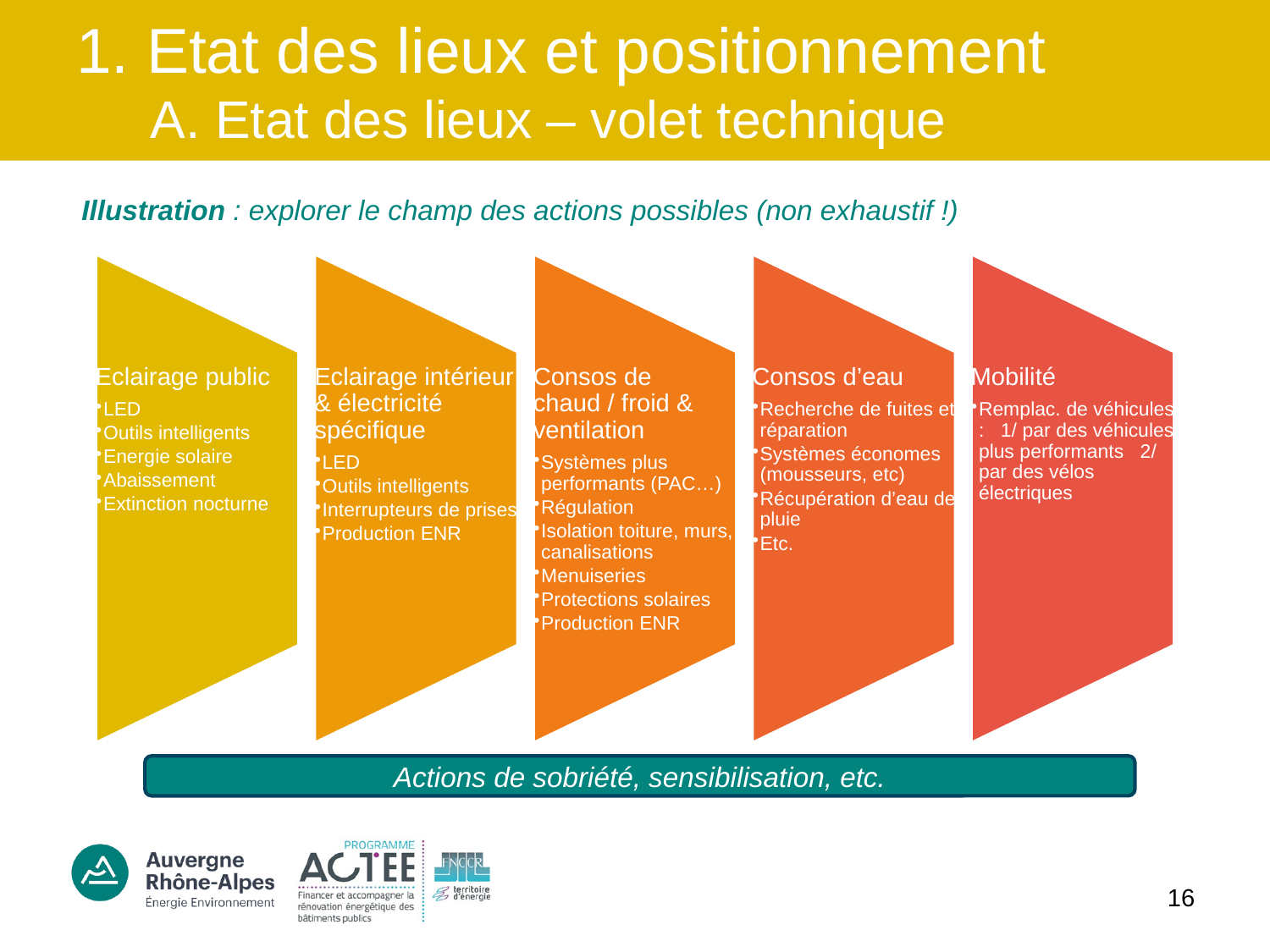

# 1. Etat des lieux et positionnement A. Etat des lieux – volet technique
Illustration : explorer le champ des actions possibles (non exhaustif !)
Eclairage public
LED
Outils intelligents
Energie solaire
Abaissement
Extinction nocturne
Eclairage intérieur & électricité spécifique
LED
Outils intelligents
Interrupteurs de prises
Production ENR
Consos de chaud / froid & ventilation
Systèmes plus performants (PAC…)
Régulation
Isolation toiture, murs, canalisations
Menuiseries
Protections solaires
Production ENR
Consos d’eau
Recherche de fuites et réparation
Systèmes économes (mousseurs, etc)
Récupération d’eau de pluie
Etc.
Mobilité
Remplac. de véhicules :   1/ par des véhicules plus performants   2/ par des vélos électriques
Actions de sobriété, sensibilisation, etc.